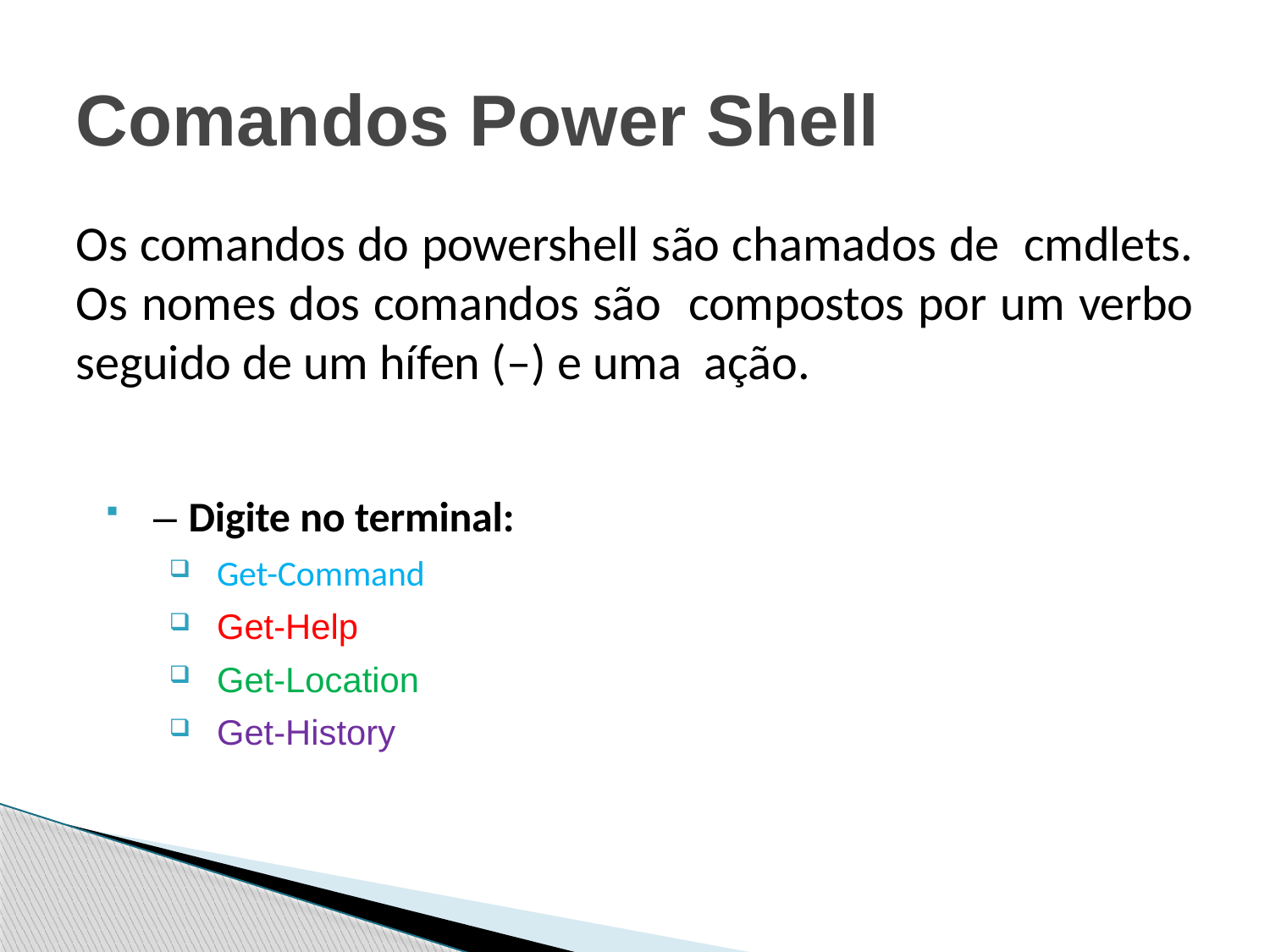

# Comandos Power Shell
Os comandos do powershell são chamados de  cmdlets. Os nomes dos comandos são  compostos por um verbo seguido de um hífen (–) e uma  ação.

– Digite no terminal:
Get-Command
Get-Help
Get-Location
Get-History